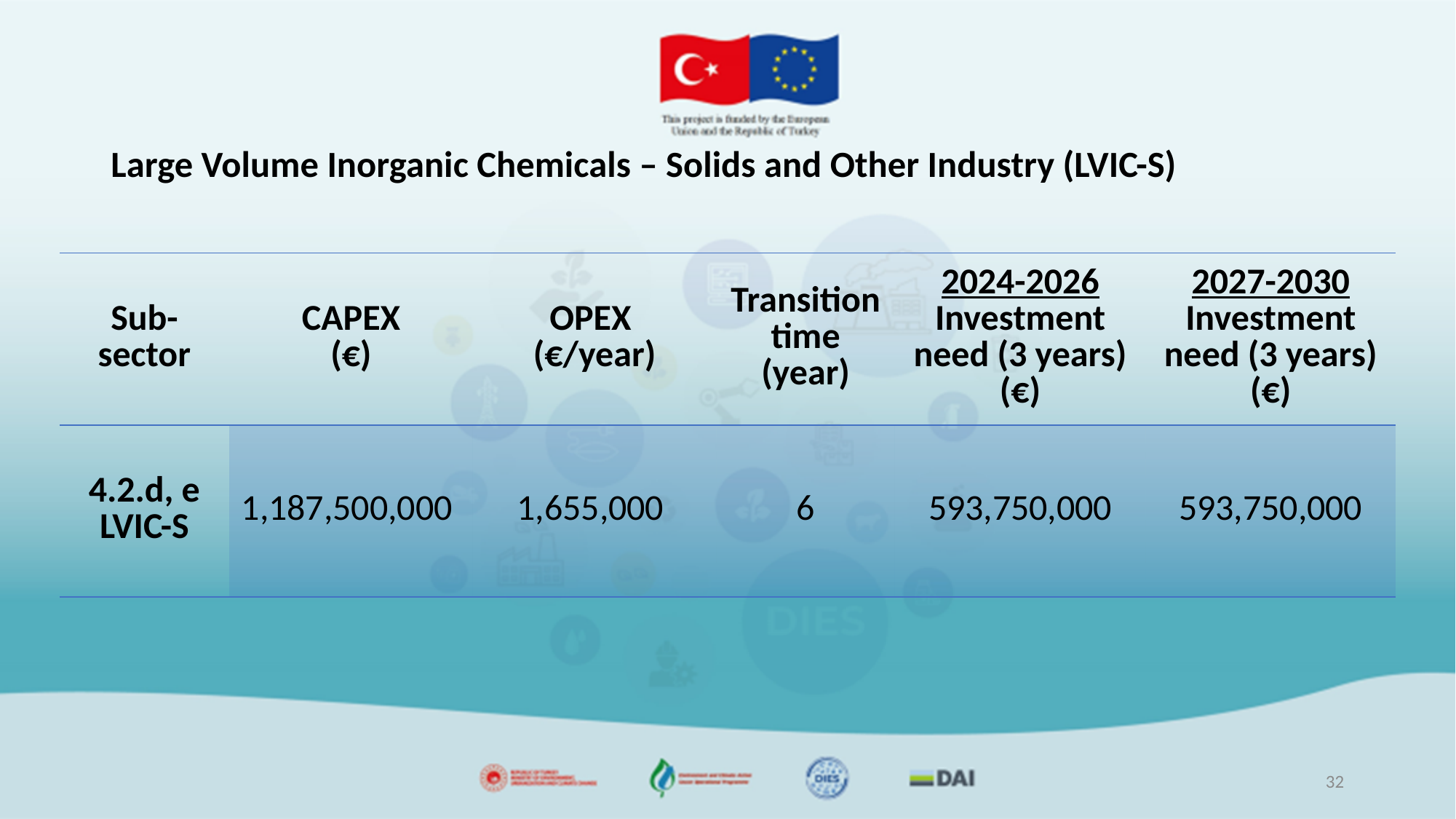

# Large Volume Inorganic Chemicals – Solids and Other Industry (LVIC-S)
| Sub-sector | CAPEX (€) | OPEX (€/year) | Transition time (year) | 2024-2026 Investment need (3 years) (€) | 2027-2030 Investment need (3 years) (€) |
| --- | --- | --- | --- | --- | --- |
| 4.2.d, e LVIC-S | 1,187,500,000 | 1,655,000 | 6 | 593,750,000 | 593,750,000 |
32